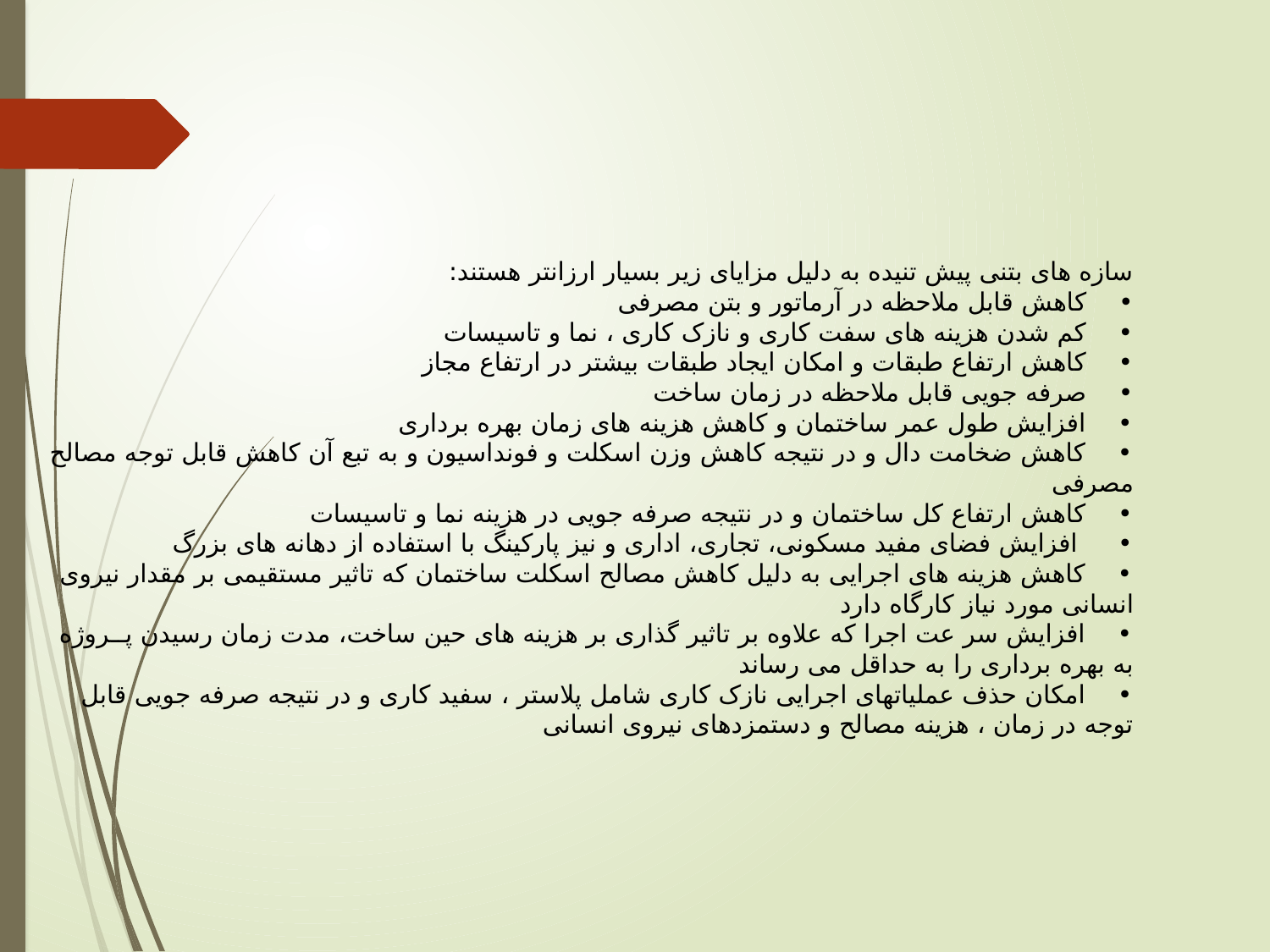

سازه های بتنی پیش تنیده به دلیل مزایای زیر بسیار ارزانتر هستند:
•    کاهش قابل ملاحظه در آرماتور و بتن مصرفی
•    کم شدن هزینه های سفت کاری و نازک کاری ، نما و تاسیسات
•    کاهش ارتفاع طبقات و امکان ایجاد طبقات بیشتر در ارتفاع مجاز
•    صرفه جویی قابل ملاحظه در زمان ساخت
•    افزایش طول عمر ساختمان و کاهش هزینه های زمان بهره برداری
•    کاهش ضخامت دال و در نتیجه کاهش وزن اسکلت و فونداسیون و به تبع آن کاهش قابل توجه مصالح مصرفی 
•    کاهش ارتفاع کل ساختمان و در نتیجه صرفه جویی در هزینه نما و تاسیسات
•     افزایش فضای مفید مسکونی، تجاری، اداری و نیز پارکینگ با استفاده از دهانه های بزرگ
•    کاهش هزینه های اجرایی به دلیل کاهش مصالح اسکلت ساختمان که تاثیر مستقیمی بر مقدار نیروی انسانی مورد نیاز کارگاه دارد
•    افزایش سر عت اجرا که علاوه بر تاثیر گذاری بر هزینه های حین ساخت، مدت زمان رسیدن پــروژه به بهره برداری را به حداقل می رساند
•    امکان حذف عملیاتهای اجرایی نازک کاری شامل پلاستر ، سفید کاری و در نتیجه صرفه جویی قابل توجه در زمان ، هزینه مصالح و دستمزدهای نیروی انسانی